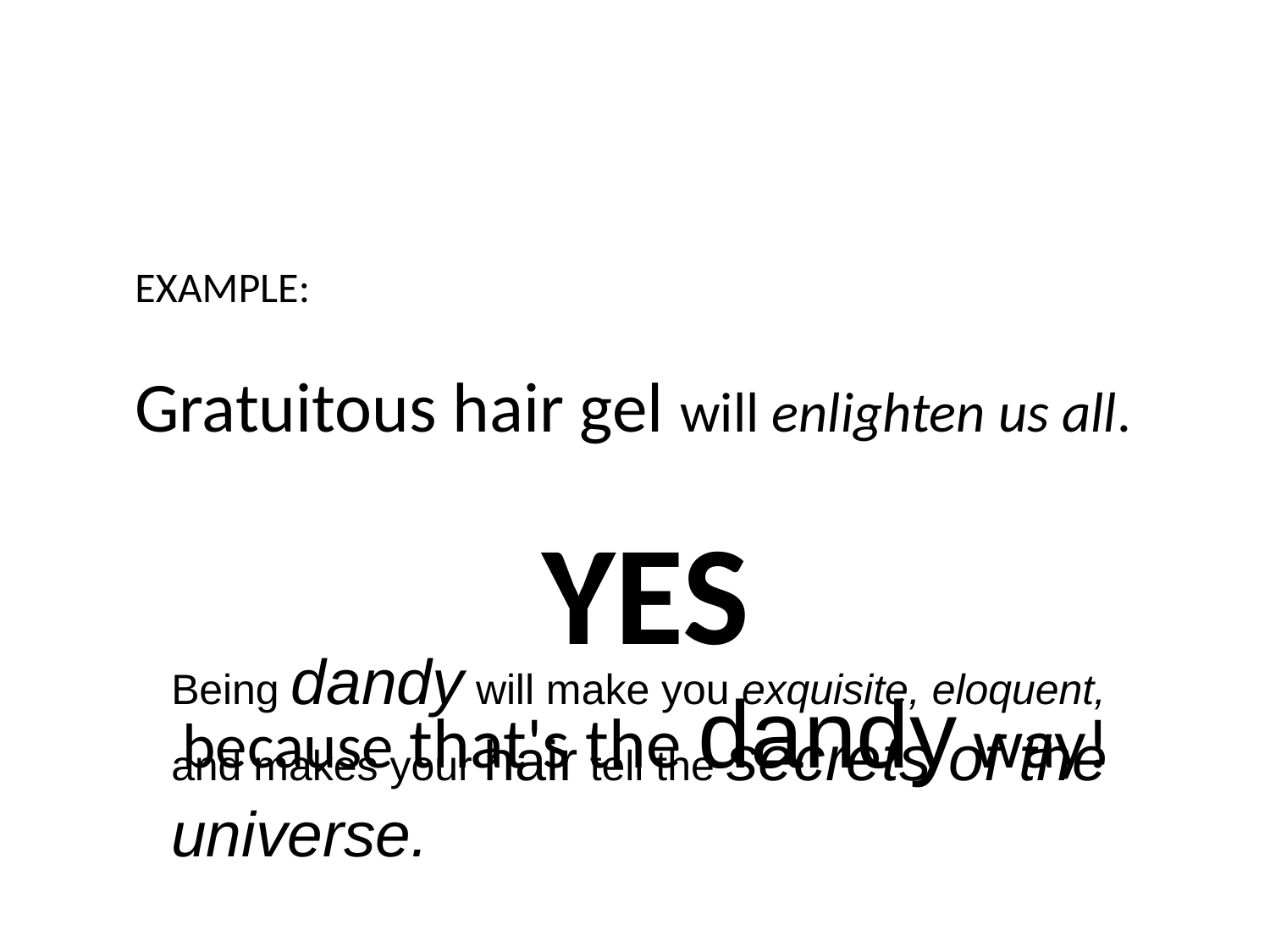

EXAMPLE:

Gratuitous hair gel will enlighten us all.
YES
because that's the dandy way!
Being dandy will make you exquisite, eloquent, and makes your hair tell the secrets of the universe.